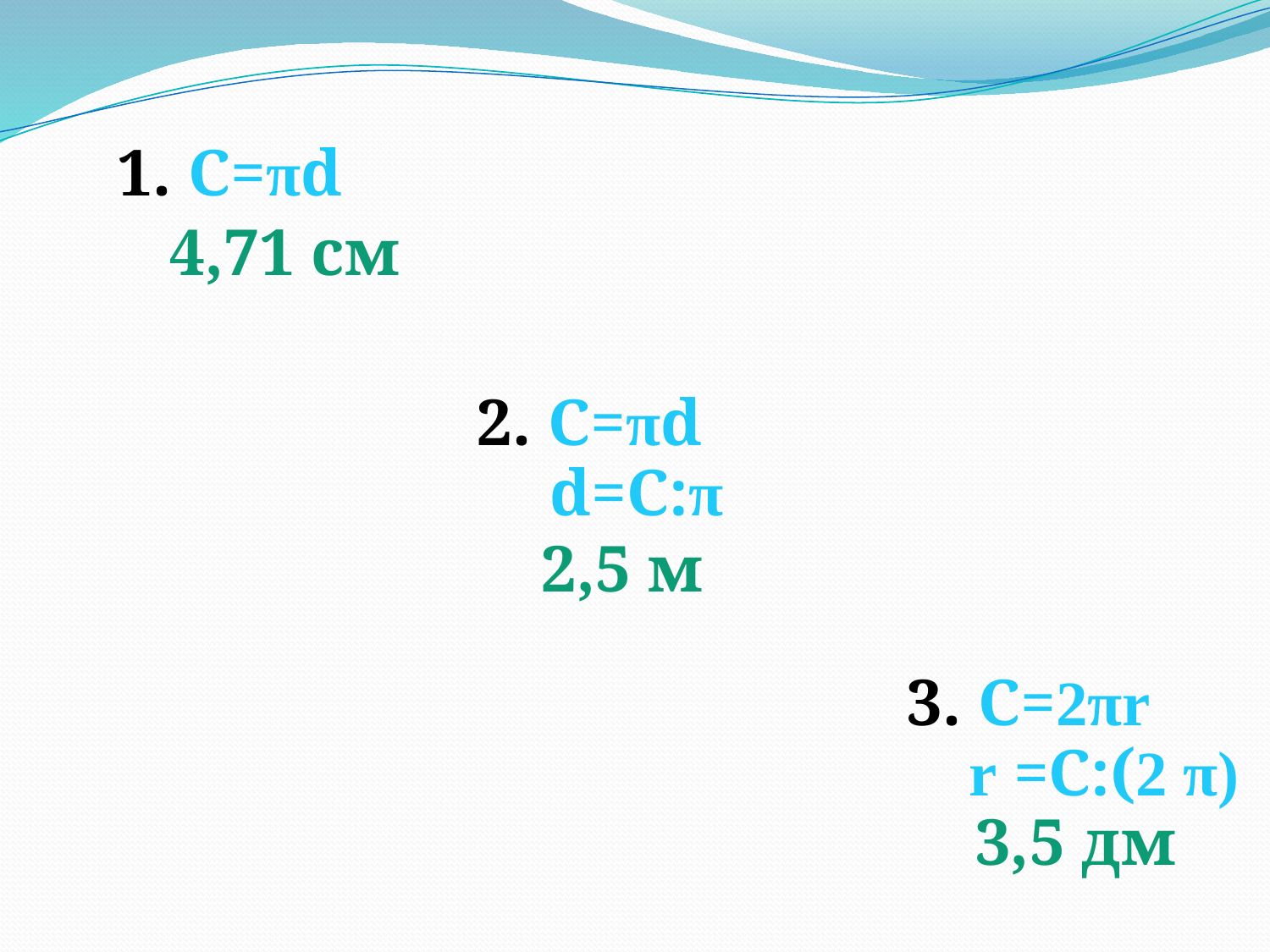

1. С=πd

	4,71 см
2. С=πd

      2,5 м
     d=С:π
3. C=2πr
       r =C:(2 π)
          3,5 дм